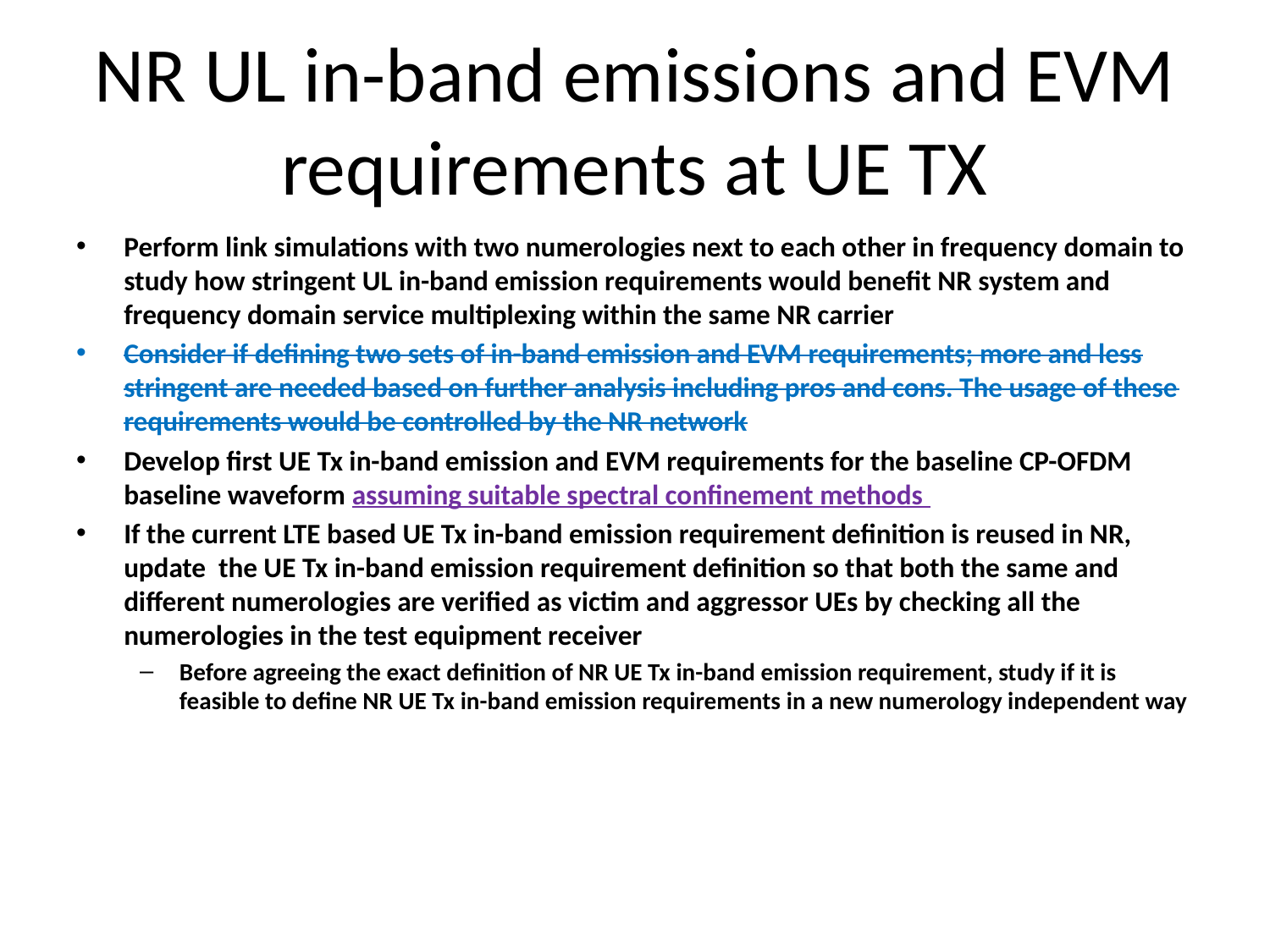

# NR UL in-band emissions and EVM requirements at UE TX
Perform link simulations with two numerologies next to each other in frequency domain to study how stringent UL in-band emission requirements would benefit NR system and frequency domain service multiplexing within the same NR carrier
Consider if defining two sets of in-band emission and EVM requirements; more and less stringent are needed based on further analysis including pros and cons. The usage of these requirements would be controlled by the NR network
Develop first UE Tx in-band emission and EVM requirements for the baseline CP-OFDM baseline waveform assuming suitable spectral confinement methods
If the current LTE based UE Tx in-band emission requirement definition is reused in NR, update  the UE Tx in-band emission requirement definition so that both the same and different numerologies are verified as victim and aggressor UEs by checking all the numerologies in the test equipment receiver
Before agreeing the exact definition of NR UE Tx in-band emission requirement, study if it is feasible to define NR UE Tx in-band emission requirements in a new numerology independent way